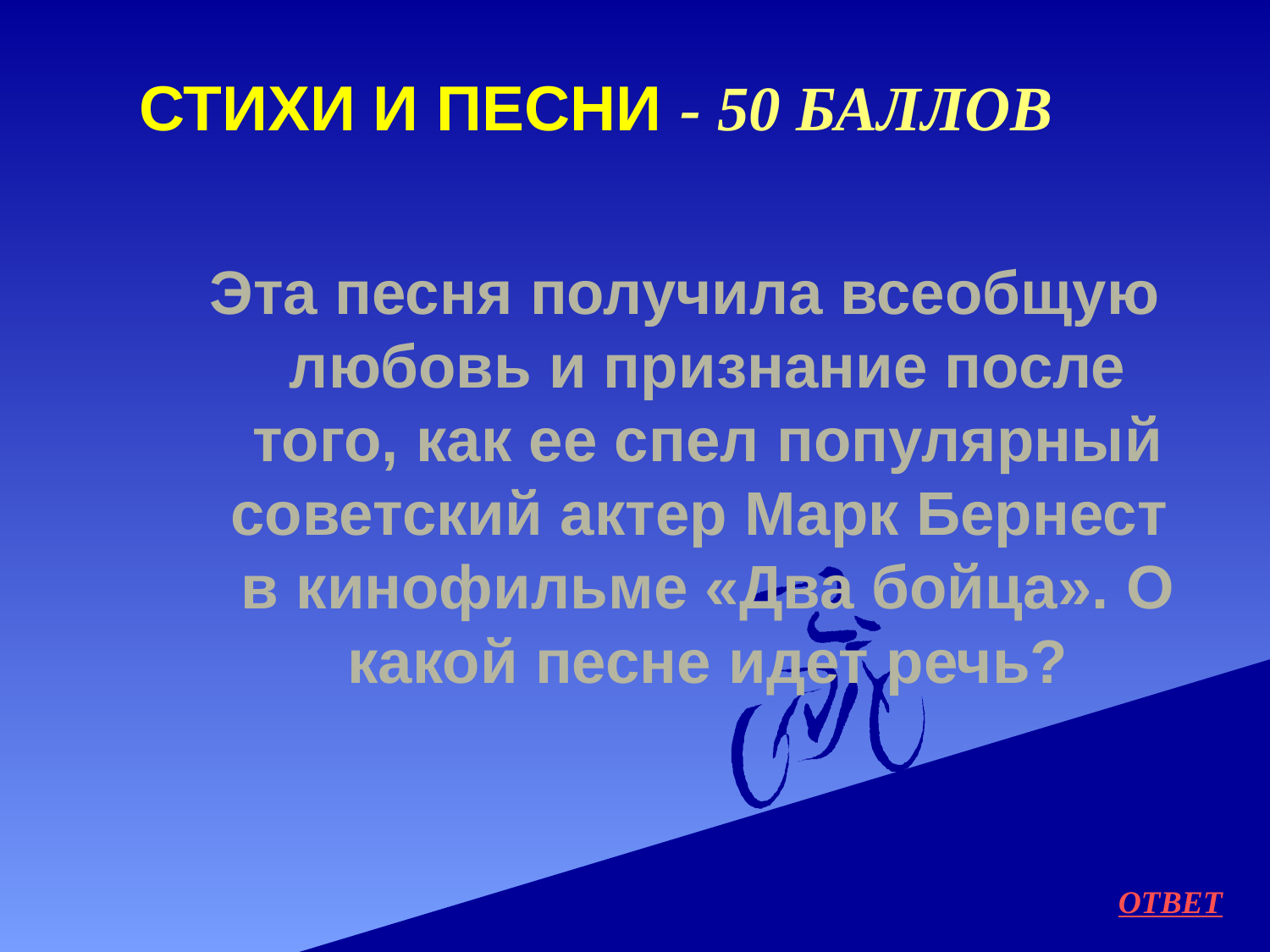

# Стихи и песни - 50 баллов
Эта песня получила всеобщую любовь и признание после того, как ее спел популярный советский актер Марк Бернест  в кинофильме «Два бойца». О какой песне идет речь?
ОТВЕТ